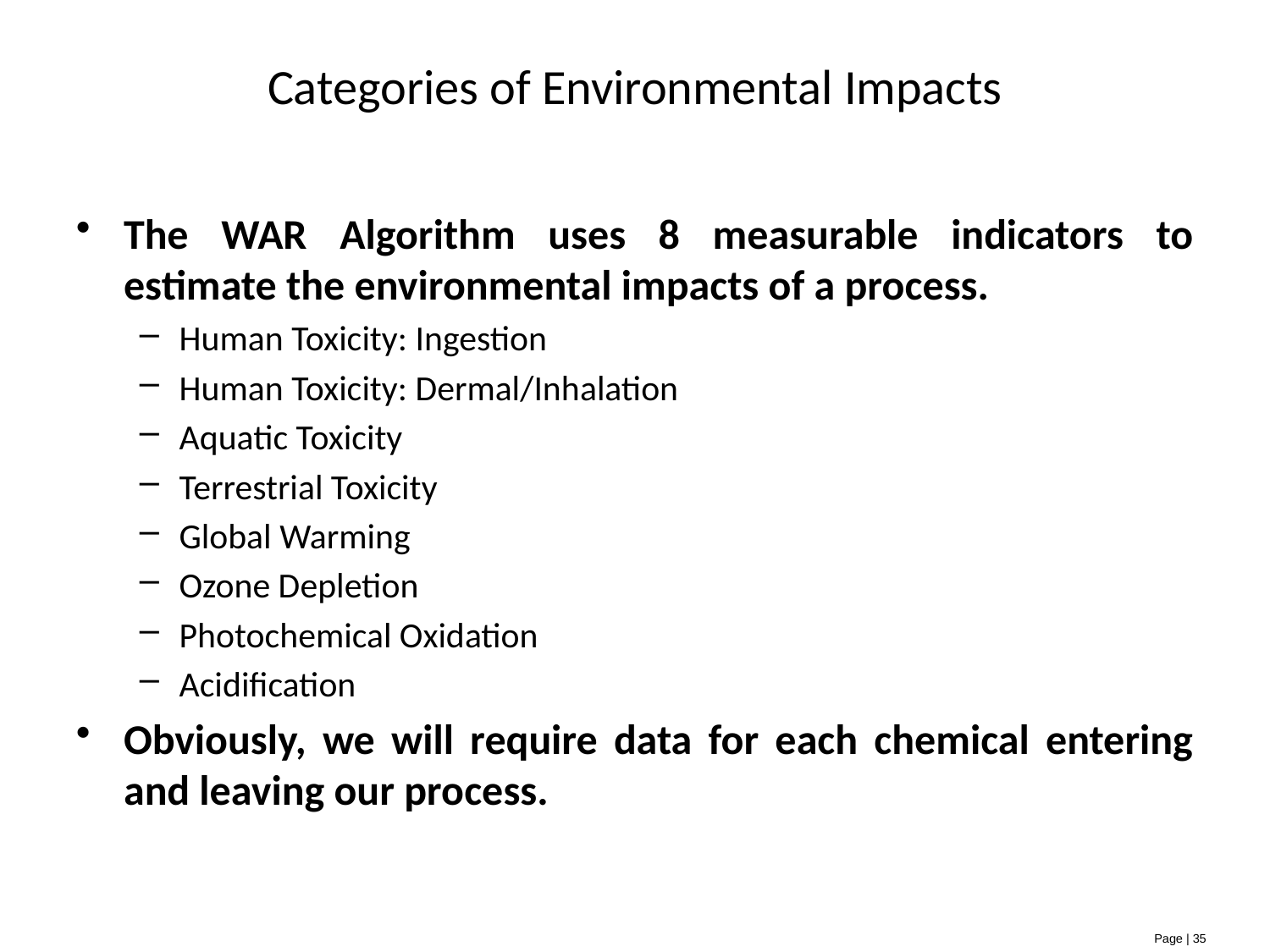

# Categories of Environmental Impacts
The WAR Algorithm uses 8 measurable indicators to estimate the environmental impacts of a process.
Human Toxicity: Ingestion
Human Toxicity: Dermal/Inhalation
Aquatic Toxicity
Terrestrial Toxicity
Global Warming
Ozone Depletion
Photochemical Oxidation
Acidification
Obviously, we will require data for each chemical entering and leaving our process.